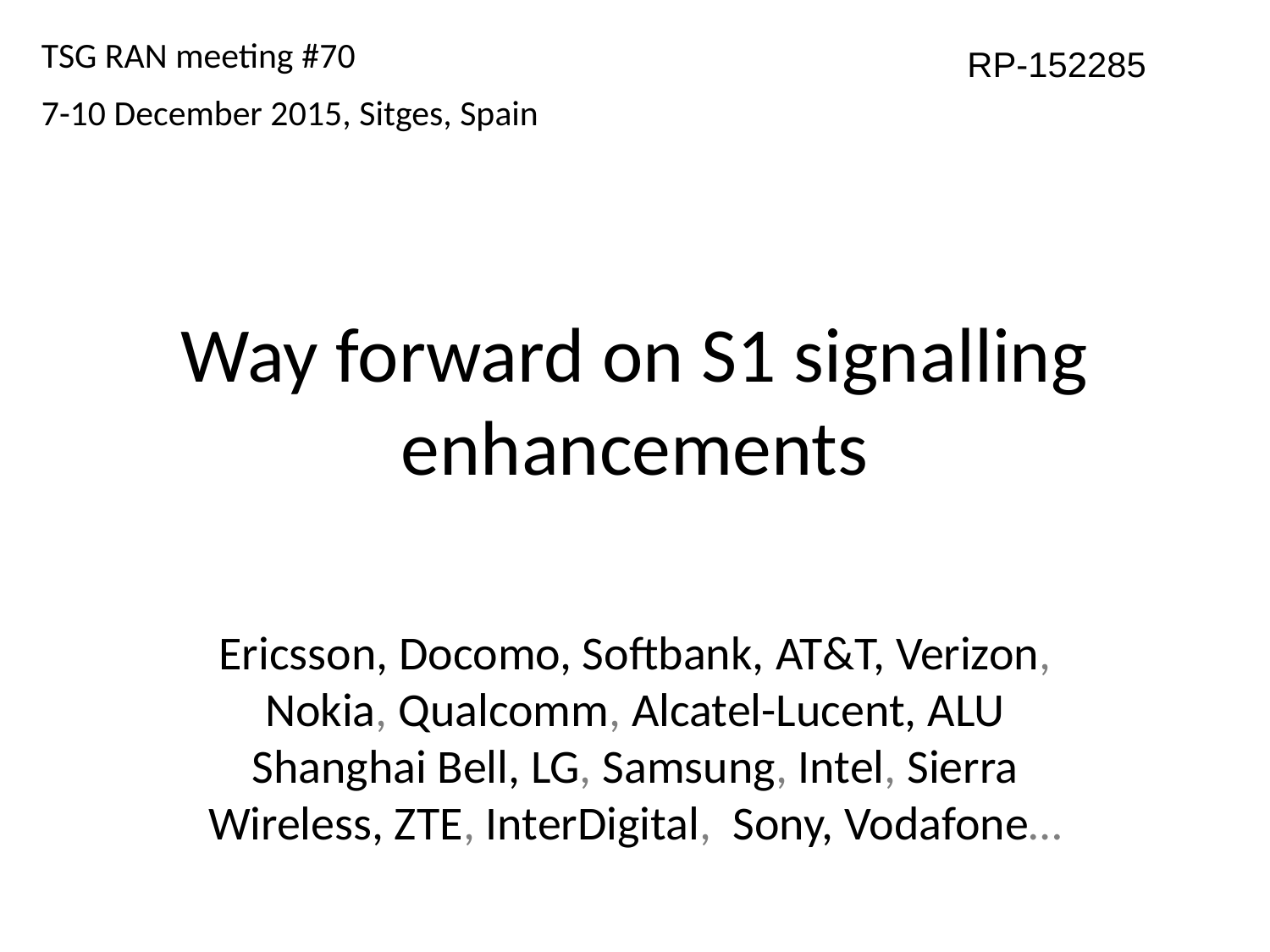

TSG RAN meeting #70
7-10 December 2015, Sitges, Spain
RP-152285
# Way forward on S1 signalling enhancements
Ericsson, Docomo, Softbank, AT&T, Verizon, Nokia, Qualcomm, Alcatel-Lucent, ALU Shanghai Bell, LG, Samsung, Intel, Sierra Wireless, ZTE, InterDigital,  Sony, Vodafone…